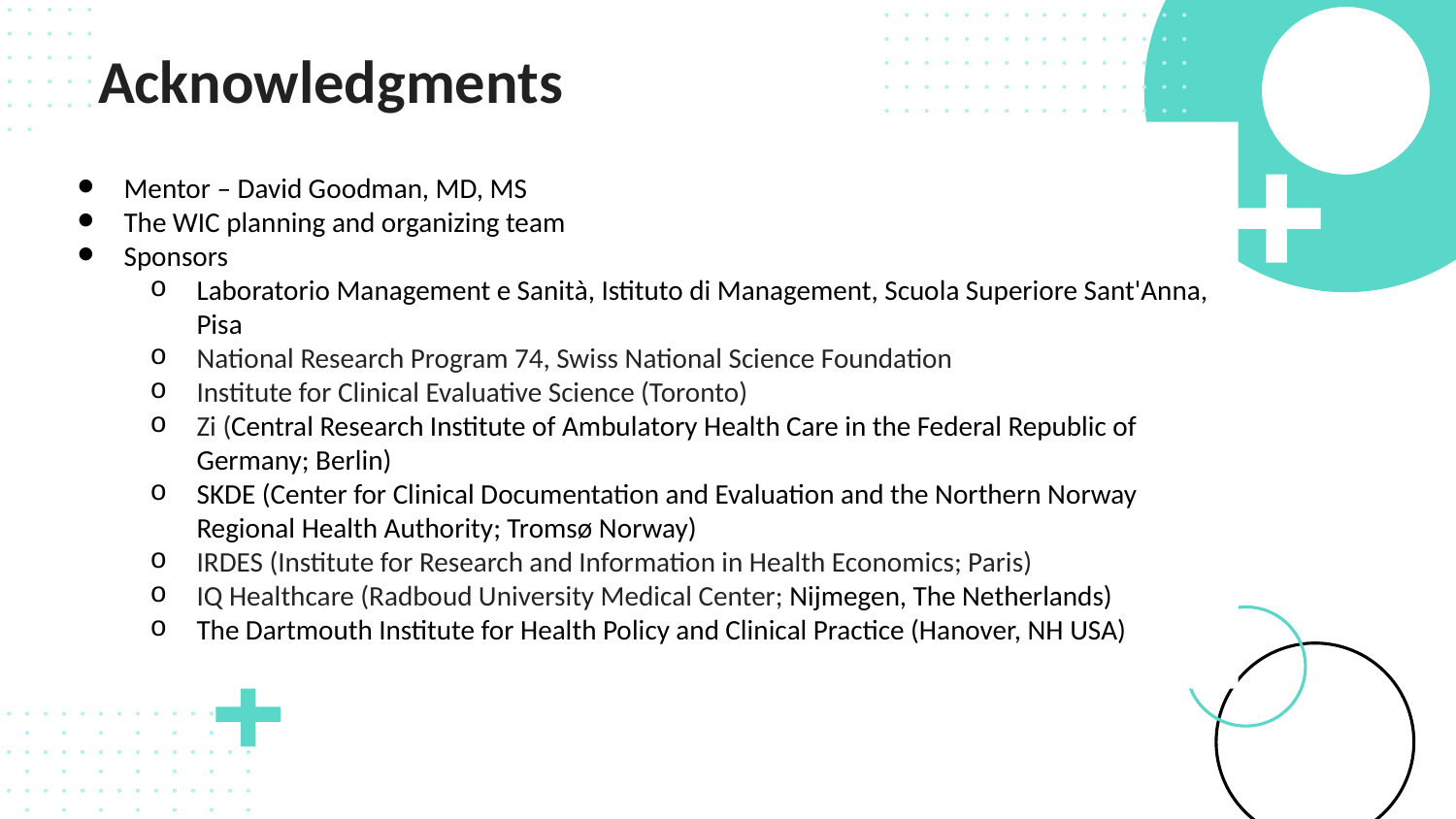

# Acknowledgments

Mentor – David Goodman, MD, MS
The WIC planning and organizing team
Sponsors
Laboratorio Management e Sanità, Istituto di Management, Scuola Superiore Sant'Anna, Pisa
National Research Program 74, Swiss National Science Foundation
Institute for Clinical Evaluative Science (Toronto)
Zi (Central Research Institute of Ambulatory Health Care in the Federal Republic of Germany; Berlin)
SKDE (Center for Clinical Documentation and Evaluation and the Northern Norway Regional Health Authority; Tromsø Norway)
IRDES (Institute for Research and Information in Health Economics; Paris)
IQ Healthcare (Radboud University Medical Center; Nijmegen, The Netherlands)
The Dartmouth Institute for Health Policy and Clinical Practice (Hanover, NH USA)